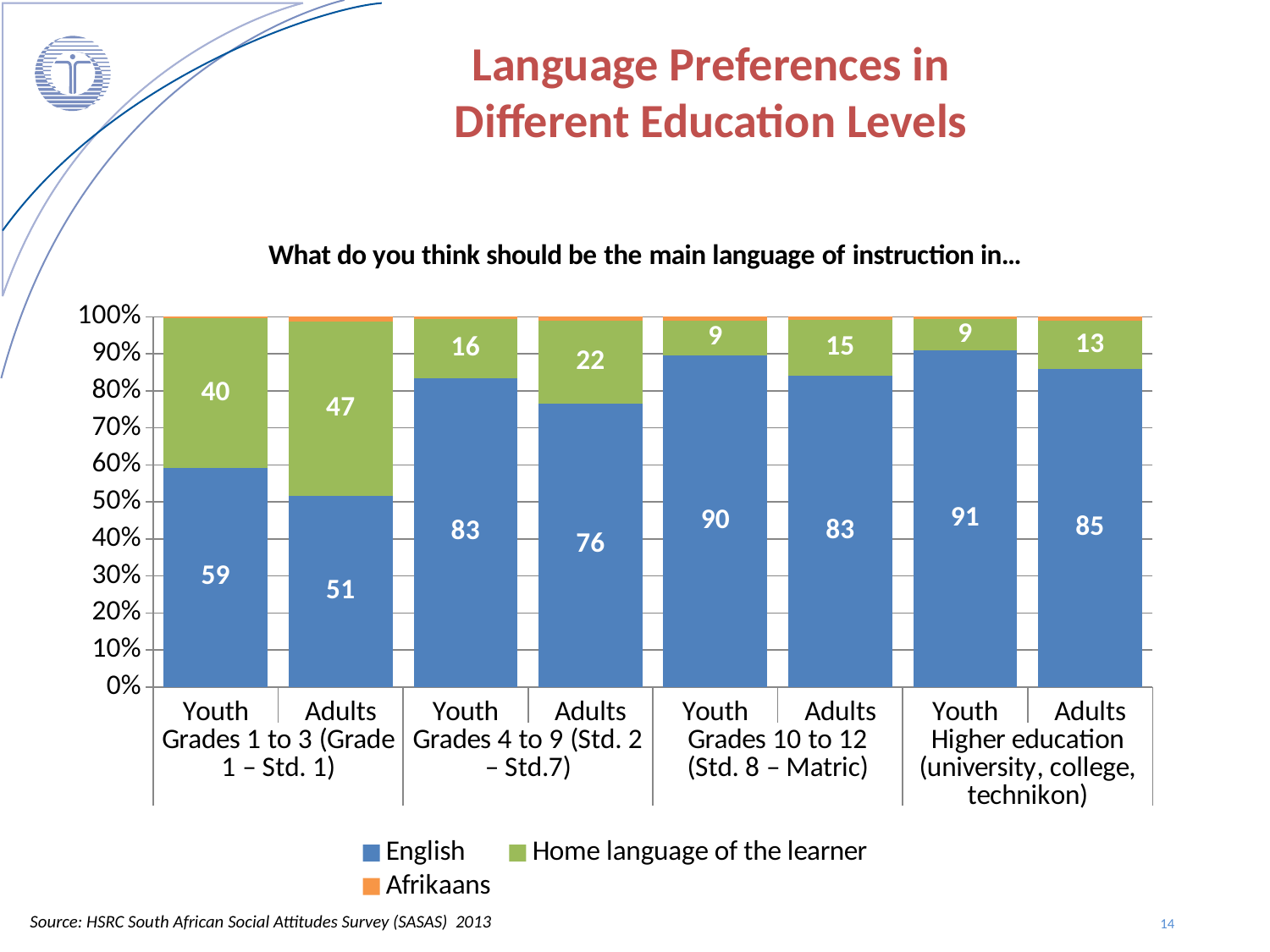

# Language Preferences in Different Education Levels

### Chart: What do you think should be the main language of instruction in…

| Category | English | Home language of the learner | Afrikaans |
|---|---|---|---|
| Youth | 59.2 | 40.25 | 0.4823 |
| Adults | 51.42 | 46.76 | 1.233 |
| Youth | 83.32 | 16.01 | 0.5352 |
| Adults | 76.12 | 22.18 | 1.083 |
| Youth | 89.62 | 9.207 | 1.12 |
| Adults | 83.35 | 15.08 | 0.7995 |
| Youth | 90.82 | 8.558 | 0.6019 |
| Adults | 85.16 | 13.08 | 0.9961 |
Source: HSRC South African Social Attitudes Survey (SASAS)  2013